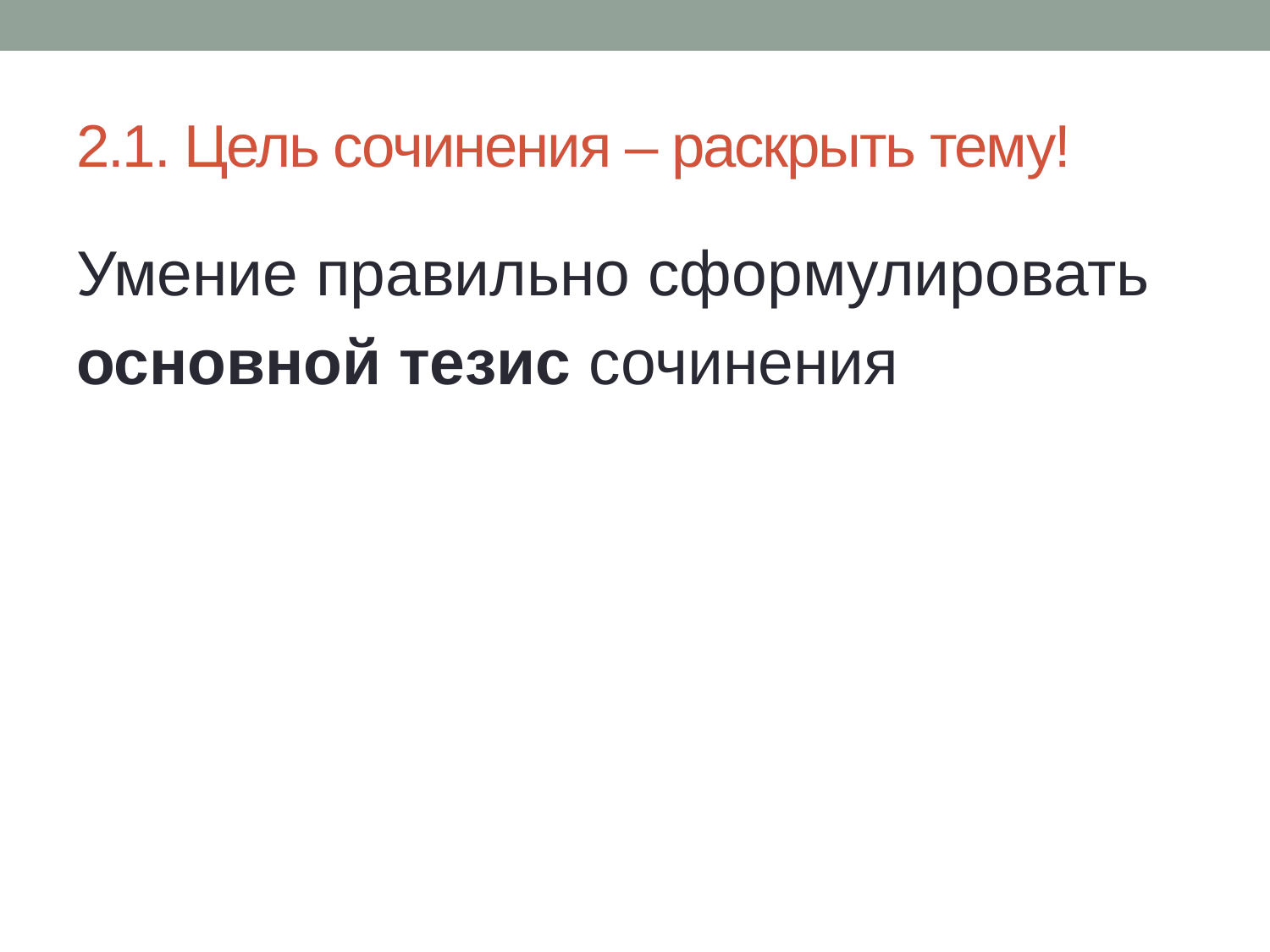

# 2.1. Цель сочинения – раскрыть тему!
Умение правильно сформулировать
основной тезис сочинения